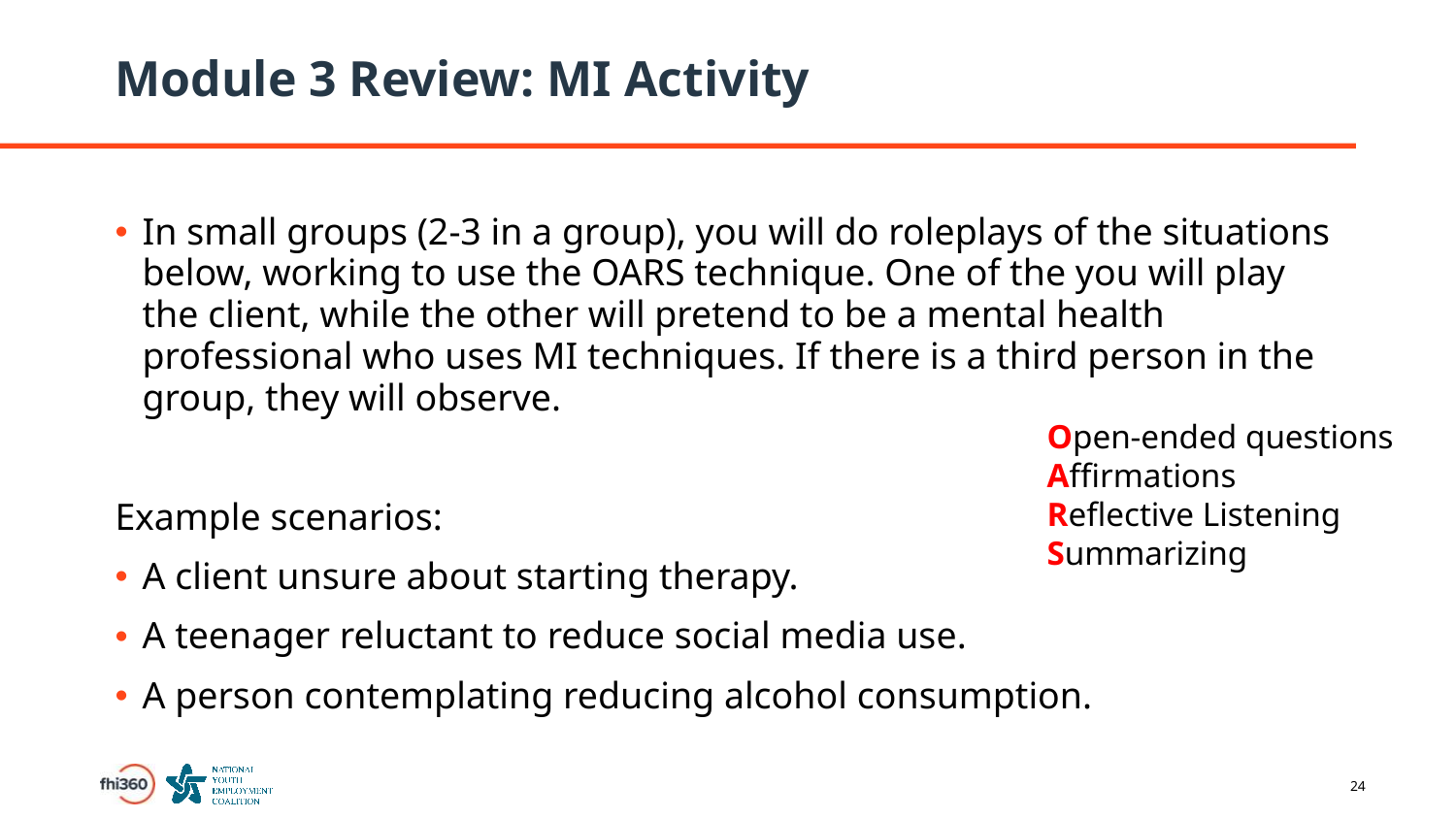

# Module 3 Review: MI Activity
In small groups (2-3 in a group), you will do roleplays of the situations below, working to use the OARS technique. One of the you will play the client, while the other will pretend to be a mental health professional who uses MI techniques. If there is a third person in the group, they will observe.

Example scenarios:
A client unsure about starting therapy.
A teenager reluctant to reduce social media use.
A person contemplating reducing alcohol consumption.

Open-ended questions
Affirmations
Reflective Listening
Summarizing